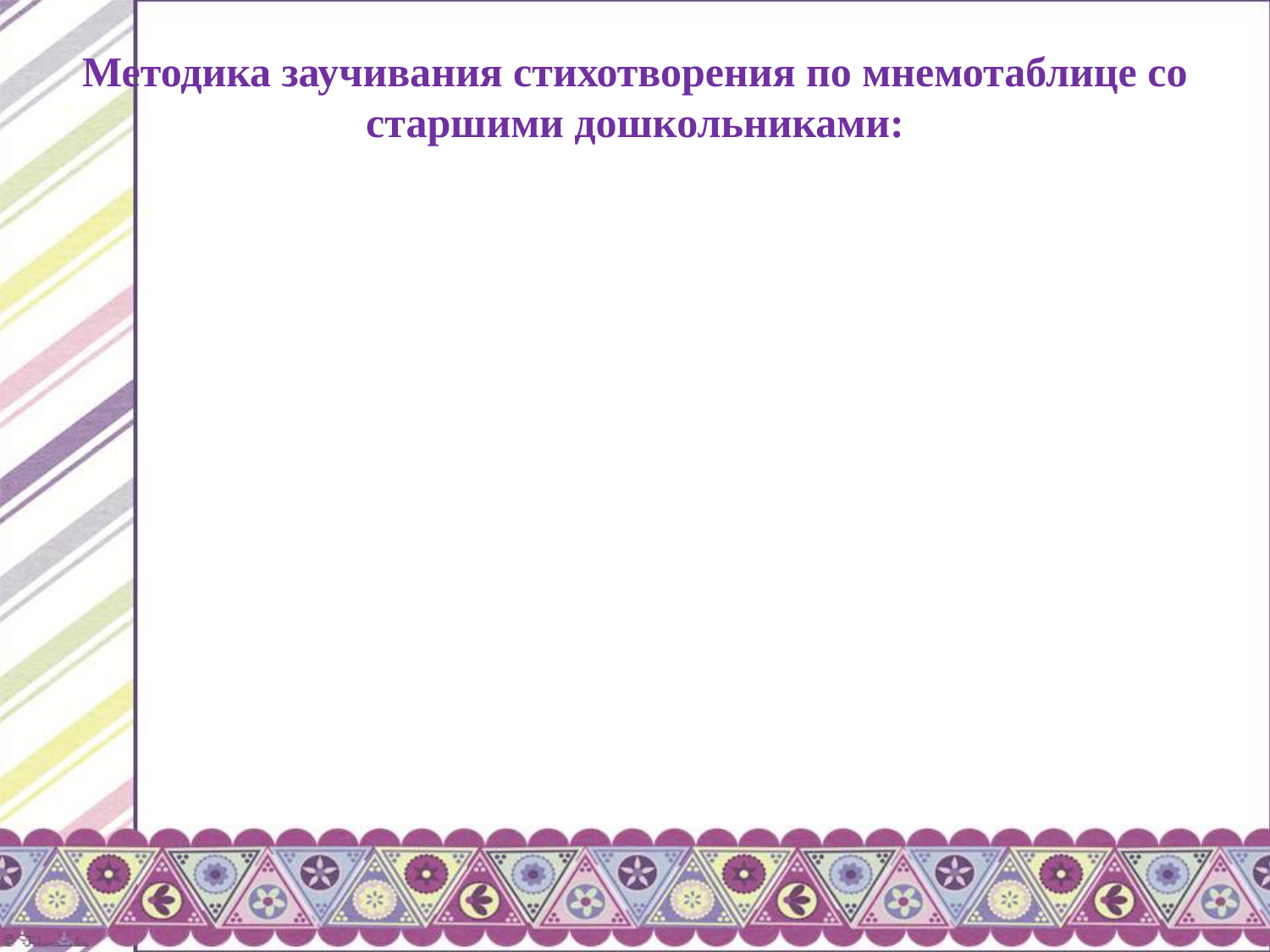

# Методика заучивания стихотворения по мнемотаблице со старшими дошкольниками: